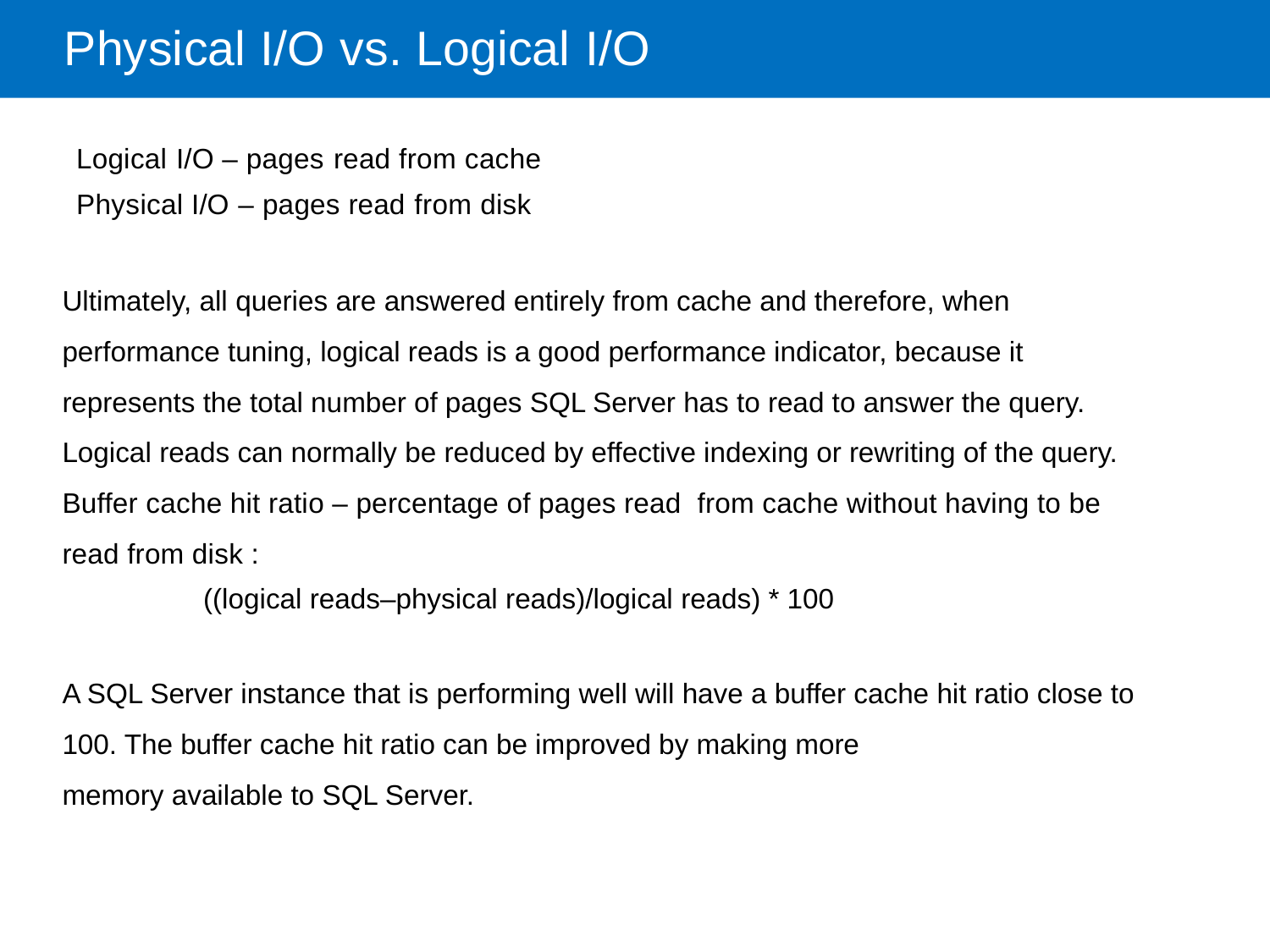

Physical I/O vs. Logical I/O

Logical I/O – pages read from cache
Physical I/O – pages read from disk

Ultimately, all queries are answered entirely from cache and therefore, when performance tuning, logical reads is a good performance indicator, because it represents the total number of pages SQL Server has to read to answer the query. Logical reads can normally be reduced by effective indexing or rewriting of the query.
Buffer cache hit ratio – percentage of pages read  from cache without having to be read from disk :
((logical reads–physical reads)/logical reads) * 100

A SQL Server instance that is performing well will have a buffer cache hit ratio close to 100. The buffer cache hit ratio can be improved by making more
memory available to SQL Server.